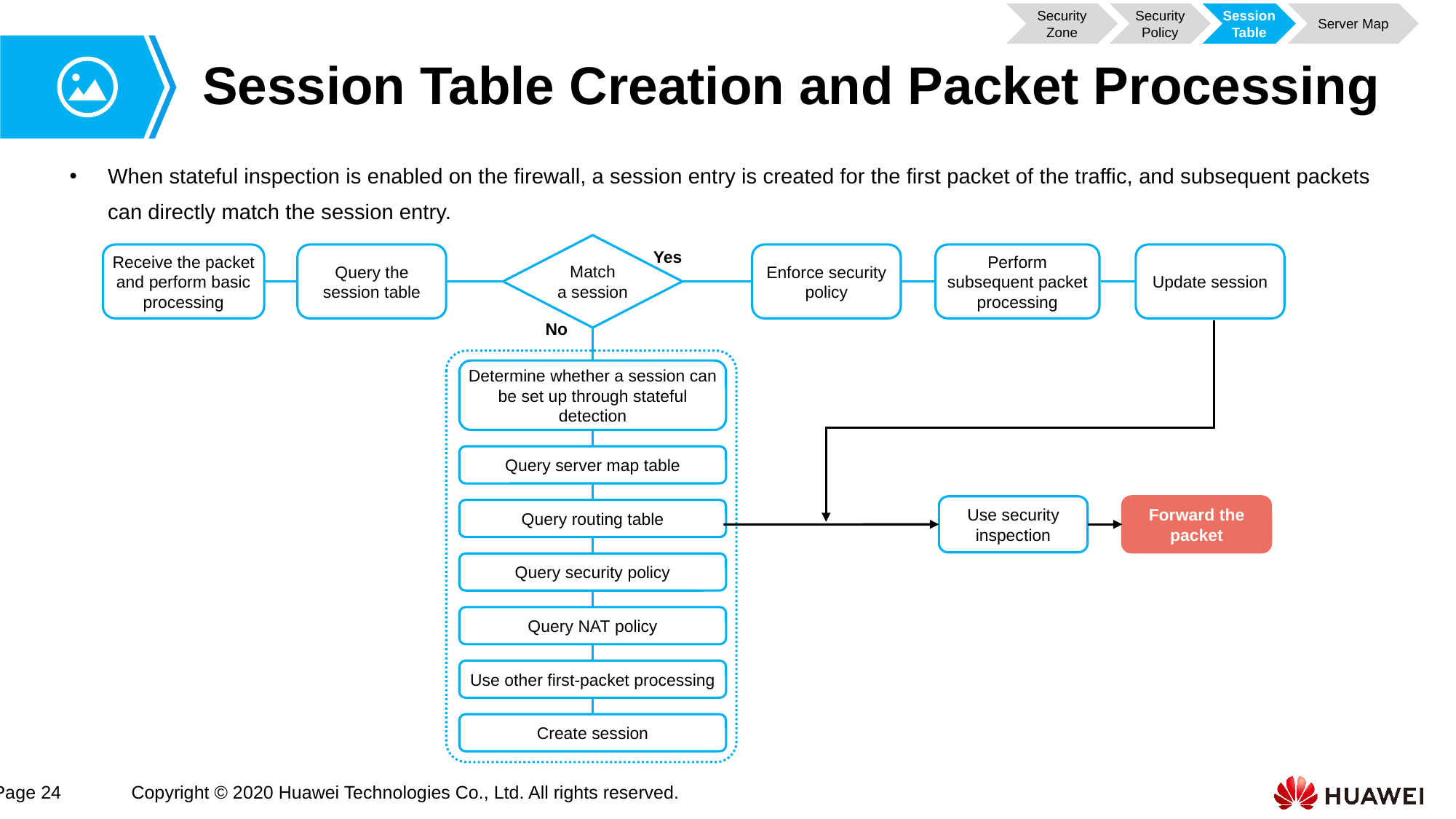

Security Zone
Security Policy
Session Table
Server Map
# Session Table Creation and Packet Processing
When stateful inspection is enabled on the firewall, a session entry is created for the first packet of the traffic, and subsequent packets can directly match the session entry.
Match
a session
Yes
Receive the packet and perform basic processing
Query the session table
Enforce security policy
Perform subsequent packet processing
Update session
No

Determine whether a session can be set up through stateful detection
Query server map table
Use security inspection
Forward the packet
Query routing table
Query security policy
Query NAT policy
Use other first-packet processing
Create session